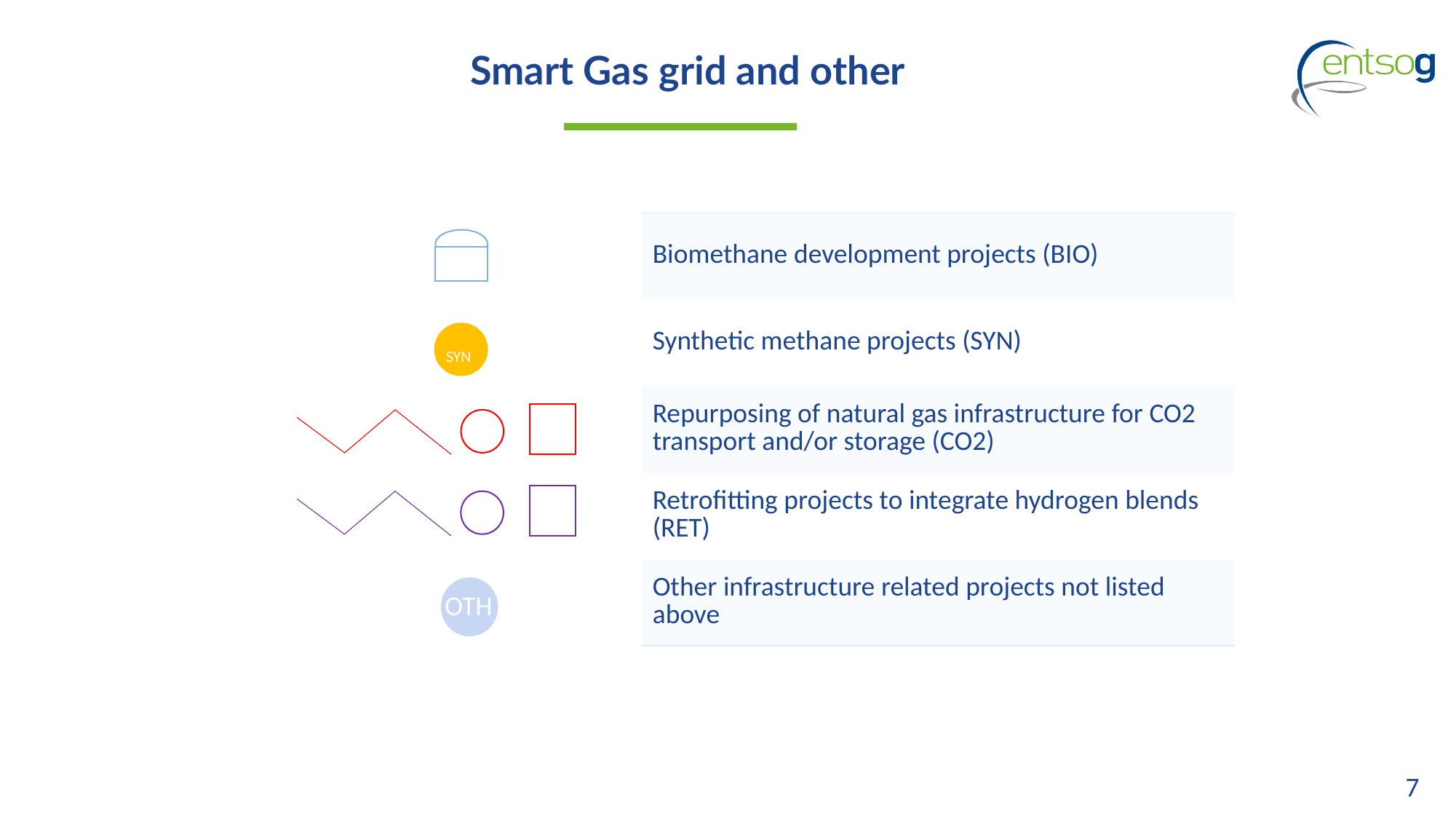

# Smart Gas grid and other
| Biomethane development projects (BIO) |
| --- |
| Synthetic methane projects (SYN) |
| Repurposing of natural gas infrastructure for CO2 transport and/or storage (CO2) |
| Retrofitting projects to integrate hydrogen blends (RET) |
| Other infrastructure related projects not listed above |

SYN

OTH
7